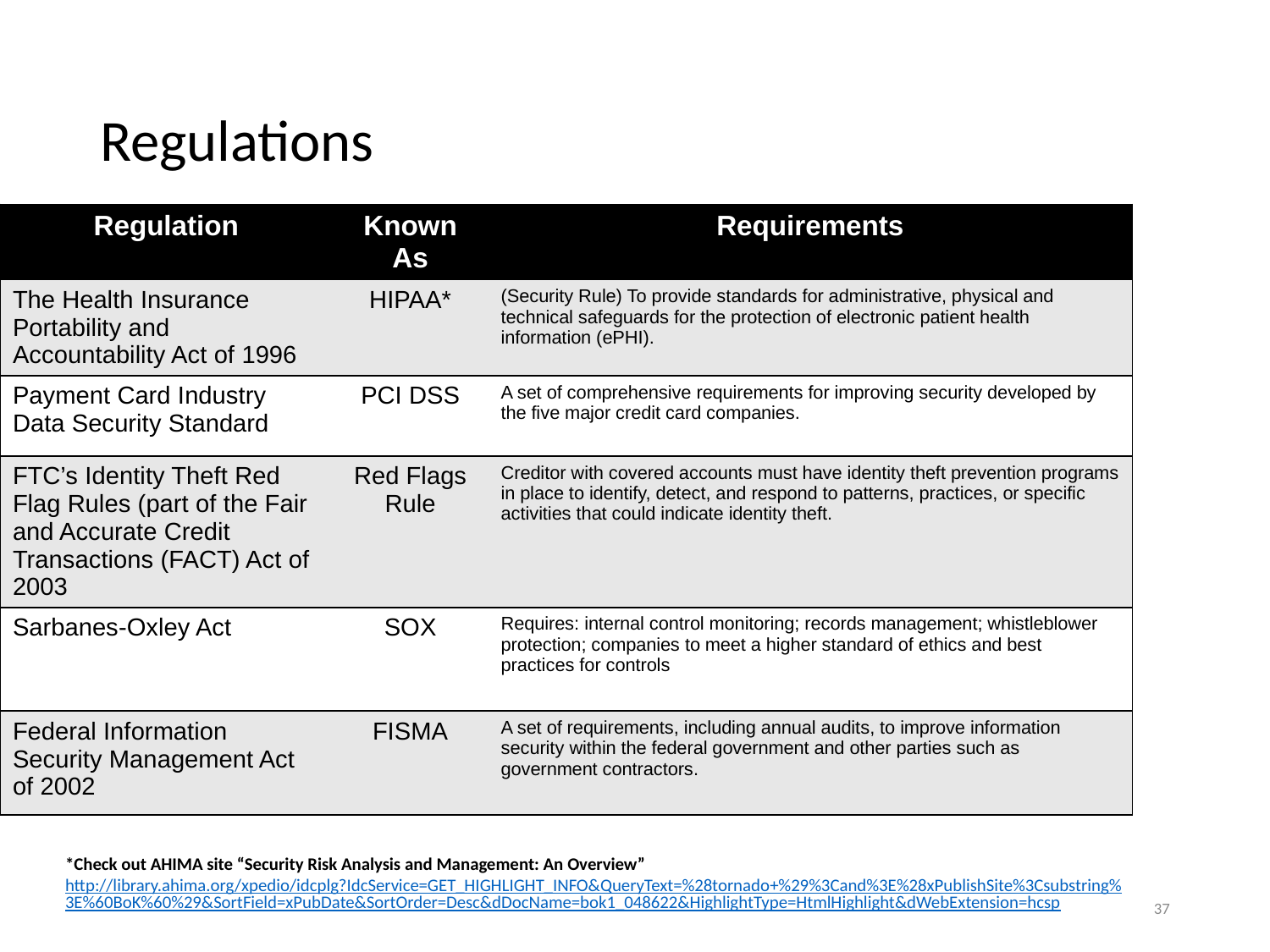

# Regulations
| Regulation | Known As | Requirements |
| --- | --- | --- |
| The Health Insurance Portability and Accountability Act of 1996 | HIPAA\* | (Security Rule) To provide standards for administrative, physical and technical safeguards for the protection of electronic patient health information (ePHI). |
| Payment Card Industry Data Security Standard | PCI DSS | A set of comprehensive requirements for improving security developed by the five major credit card companies. |
| FTC’s Identity Theft Red Flag Rules (part of the Fair and Accurate Credit Transactions (FACT) Act of 2003 | Red Flags Rule | Creditor with covered accounts must have identity theft prevention programs in place to identify, detect, and respond to patterns, practices, or specific activities that could indicate identity theft. |
| Sarbanes-Oxley Act | SOX | Requires: internal control monitoring; records management; whistleblower protection; companies to meet a higher standard of ethics and best practices for controls |
| Federal Information Security Management Act of 2002 | FISMA | A set of requirements, including annual audits, to improve information security within the federal government and other parties such as government contractors. |
*Check out AHIMA site “Security Risk Analysis and Management: An Overview” http://library.ahima.org/xpedio/idcplg?IdcService=GET_HIGHLIGHT_INFO&QueryText=%28tornado+%29%3Cand%3E%28xPublishSite%3Csubstring%3E%60BoK%60%29&SortField=xPubDate&SortOrder=Desc&dDocName=bok1_048622&HighlightType=HtmlHighlight&dWebExtension=hcsp

37